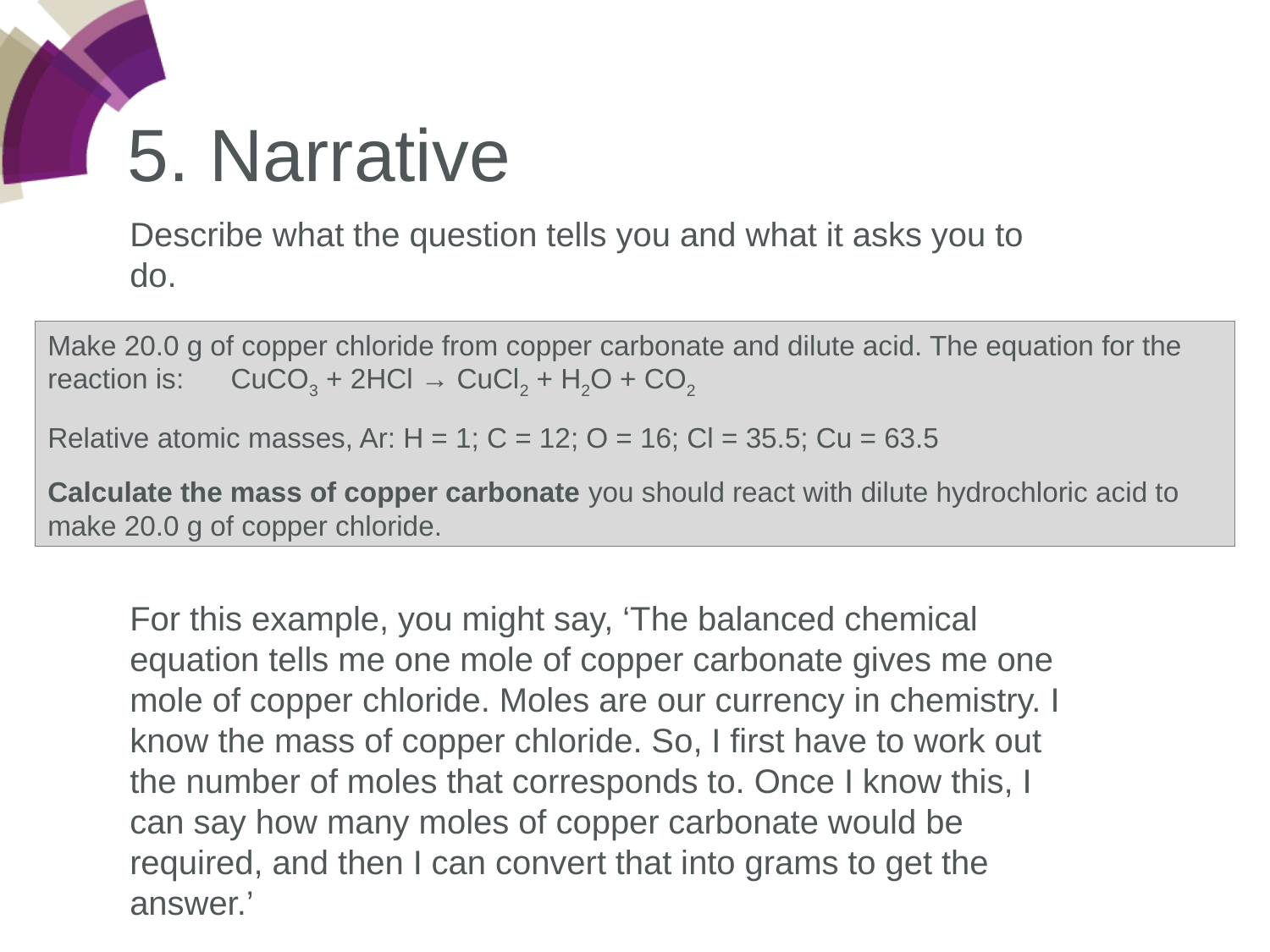

5. Narrative
Describe what the question tells you and what it asks you to do.

For this example, you might say, ‘The balanced chemical equation tells me one mole of copper carbonate gives me one mole of copper chloride. Moles are our currency in chemistry. I know the mass of copper chloride. So, I first have to work out the number of moles that corresponds to. Once I know this, I can say how many moles of copper carbonate would be required, and then I can convert that into grams to get the answer.’
Make 20.0 g of copper chloride from copper carbonate and dilute acid. The equation for the reaction is:      CuCO3 + 2HCl → CuCl2 + H2O + CO2

Relative atomic masses, Ar: H = 1; C = 12; O = 16; Cl = 35.5; Cu = 63.5

Calculate the mass of copper carbonate you should react with dilute hydrochloric acid to make 20.0 g of copper chloride.